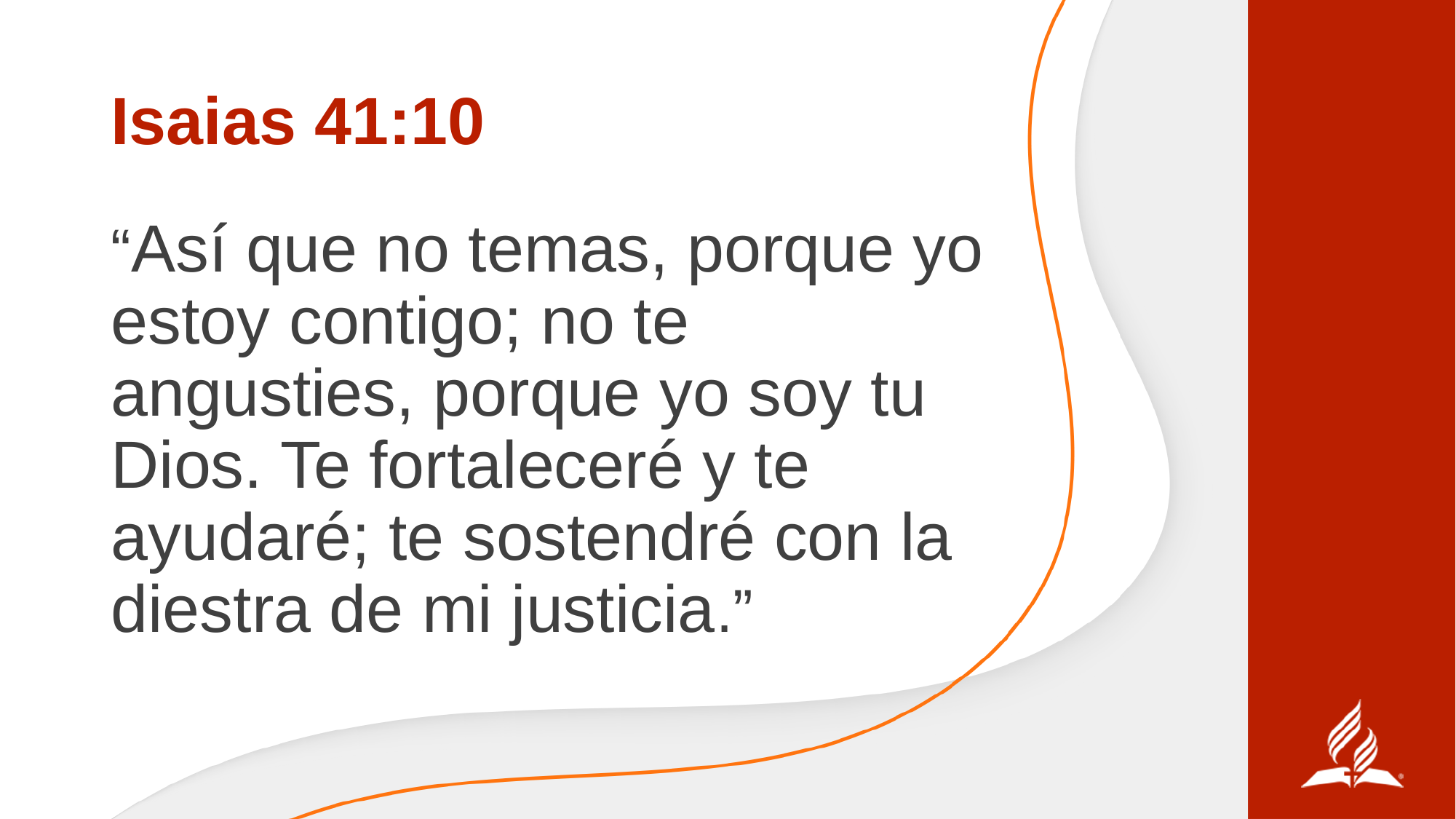

# Isaias 41:10
“Así que no temas, porque yo estoy contigo; no te angusties, porque yo soy tu Dios. Te fortaleceré y te ayudaré; te sostendré con la diestra de mi justicia.”